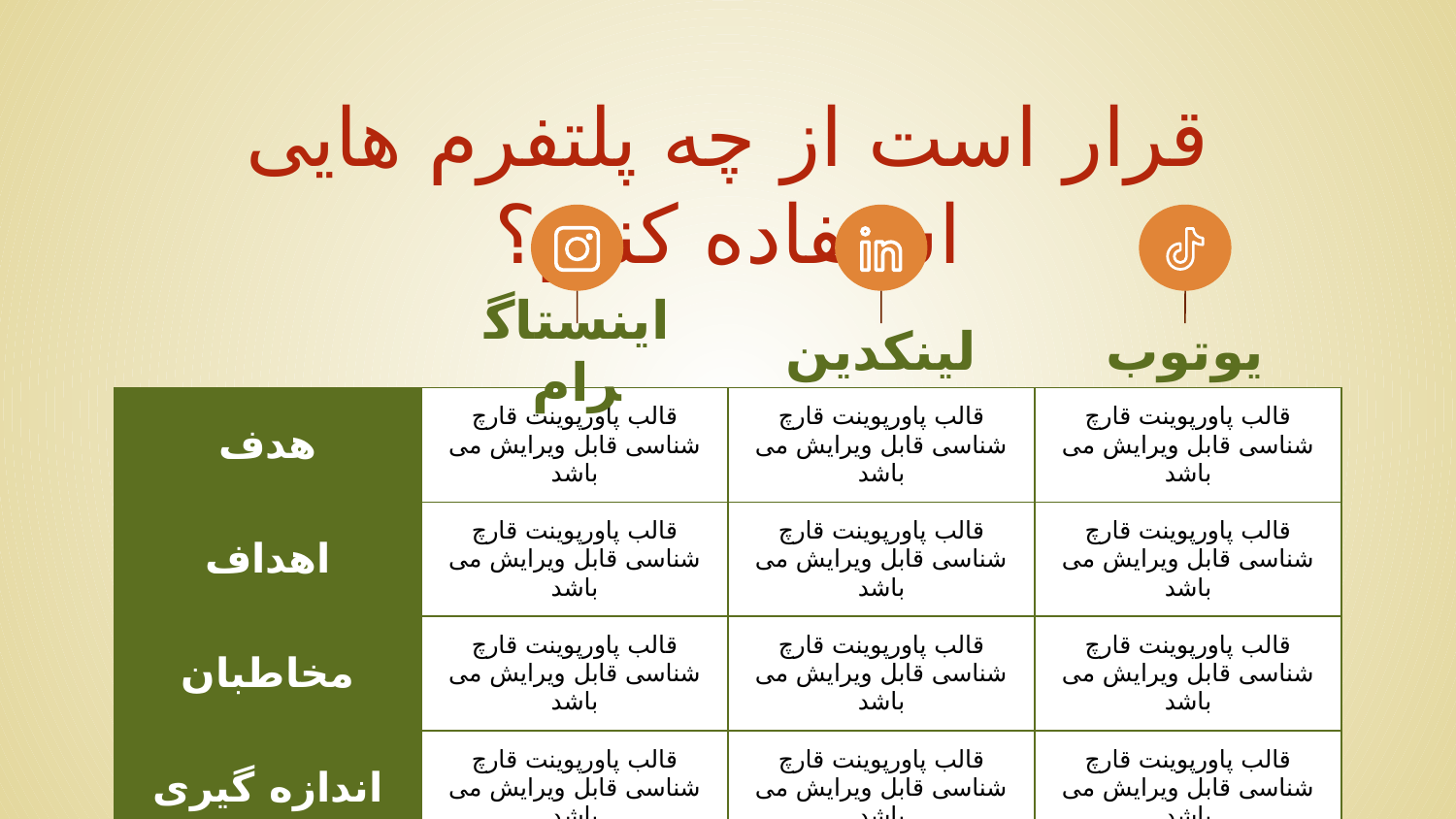

# قرار است از چه پلتفرم هایی استفاده کنیم؟

اینستاگرام
لینکدین
یوتوب
| هدف | قالب پاورپوینت قارچ شناسی قابل ویرایش می باشد | قالب پاورپوینت قارچ شناسی قابل ویرایش می باشد | قالب پاورپوینت قارچ شناسی قابل ویرایش می باشد |
| --- | --- | --- | --- |
| اهداف | قالب پاورپوینت قارچ شناسی قابل ویرایش می باشد | قالب پاورپوینت قارچ شناسی قابل ویرایش می باشد | قالب پاورپوینت قارچ شناسی قابل ویرایش می باشد |
| مخاطبان | قالب پاورپوینت قارچ شناسی قابل ویرایش می باشد | قالب پاورپوینت قارچ شناسی قابل ویرایش می باشد | قالب پاورپوینت قارچ شناسی قابل ویرایش می باشد |
| اندازه گیری | قالب پاورپوینت قارچ شناسی قابل ویرایش می باشد | قالب پاورپوینت قارچ شناسی قابل ویرایش می باشد | قالب پاورپوینت قارچ شناسی قابل ویرایش می باشد |